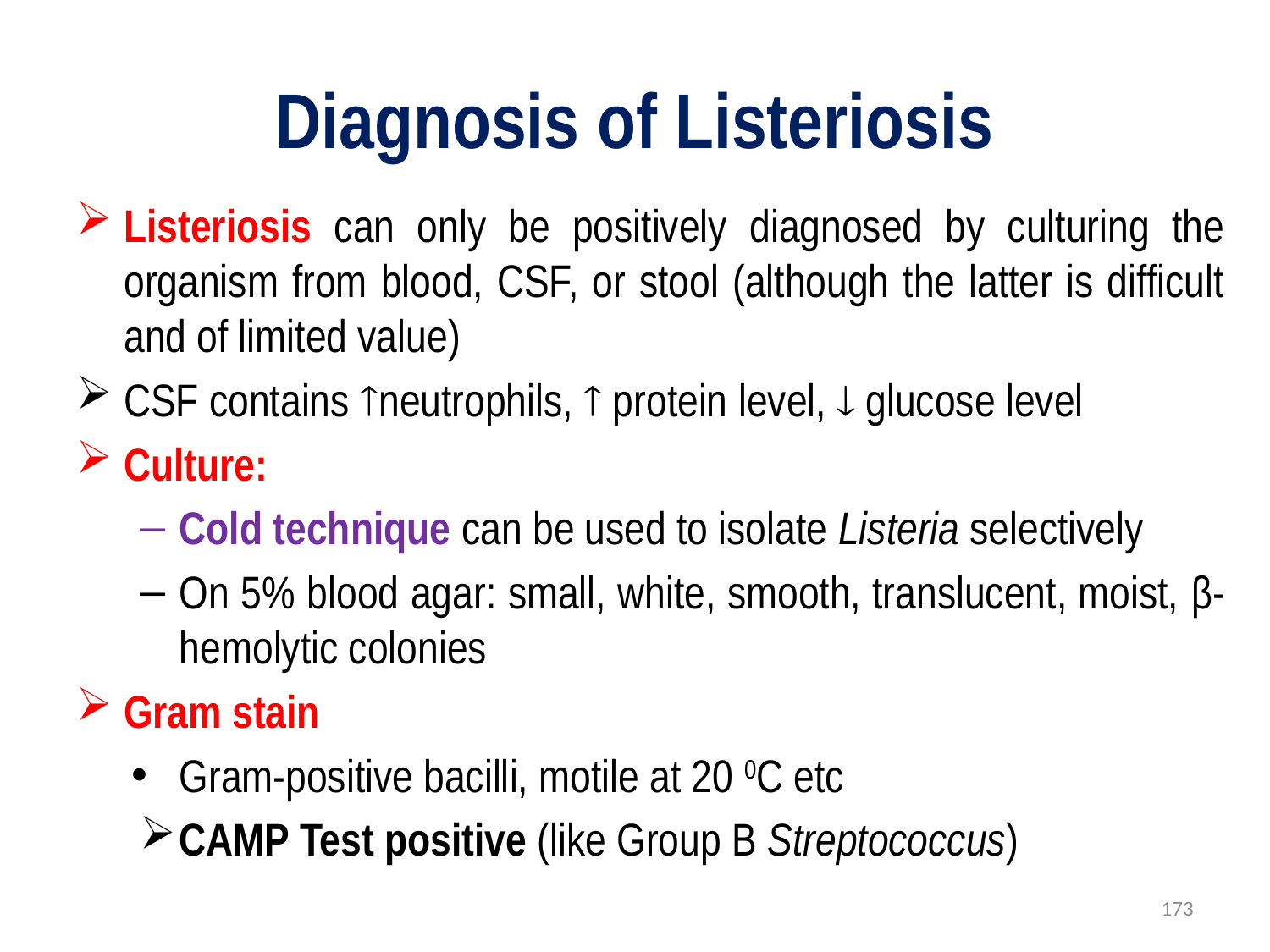

# Diagnosis of Listeriosis
Listeriosis can only be positively diagnosed by culturing the organism from blood, CSF, or stool (although the latter is difficult and of limited value)
CSF contains ↑neutrophils, ↑ protein level, ↓ glucose level
Culture:
Cold technique can be used to isolate Listeria selectively
On 5% blood agar: small, white, smooth, translucent, moist, β-hemolytic colonies
Gram stain
Gram-positive bacilli, motile at 20 0C etc
CAMP Test positive (like Group B Streptococcus)

173